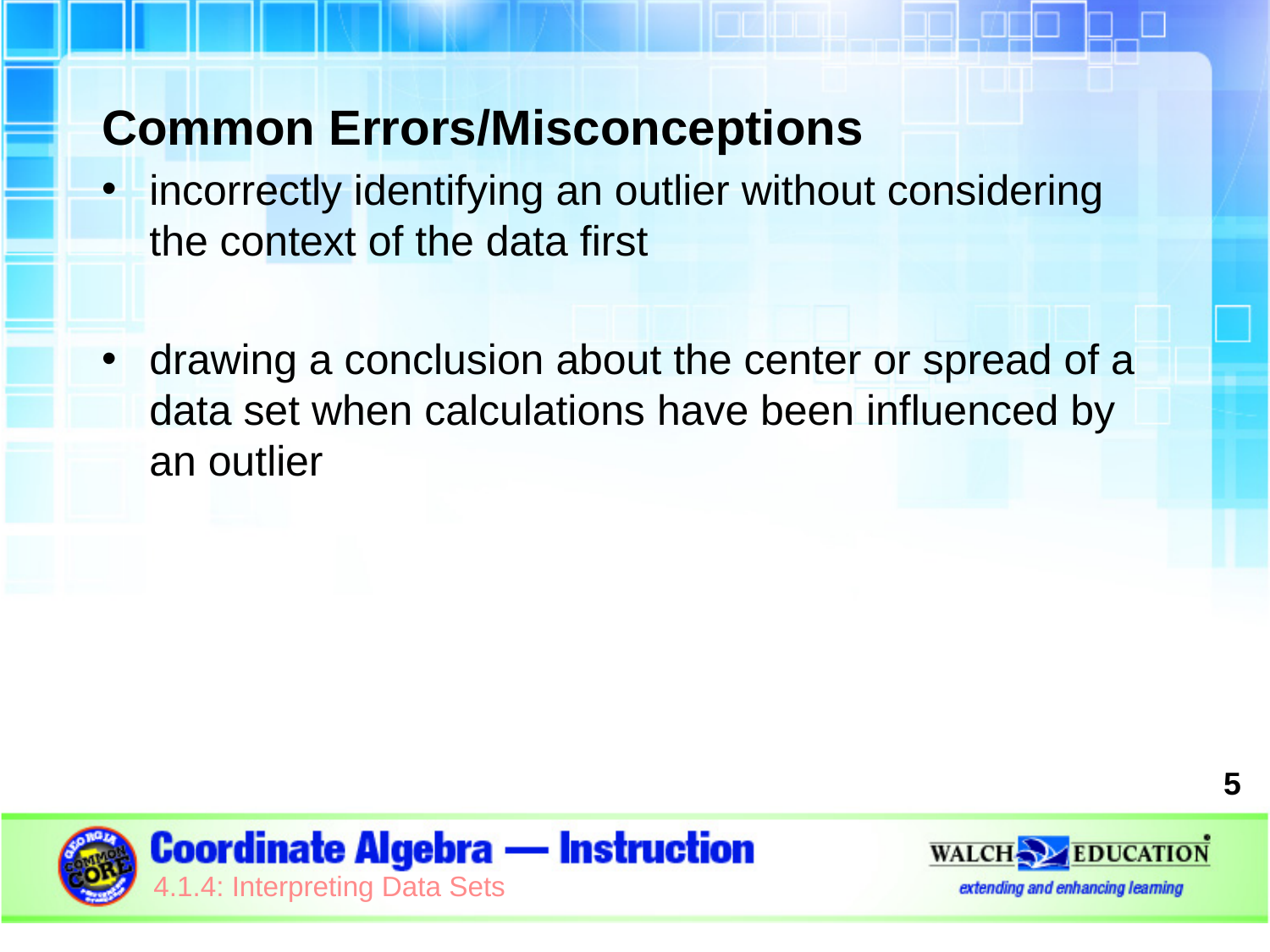

Common Errors/Misconceptions
incorrectly identifying an outlier without considering the context of the data first

drawing a conclusion about the center or spread of a data set when calculations have been influenced by an outlier
5
4.1.4: Interpreting Data Sets